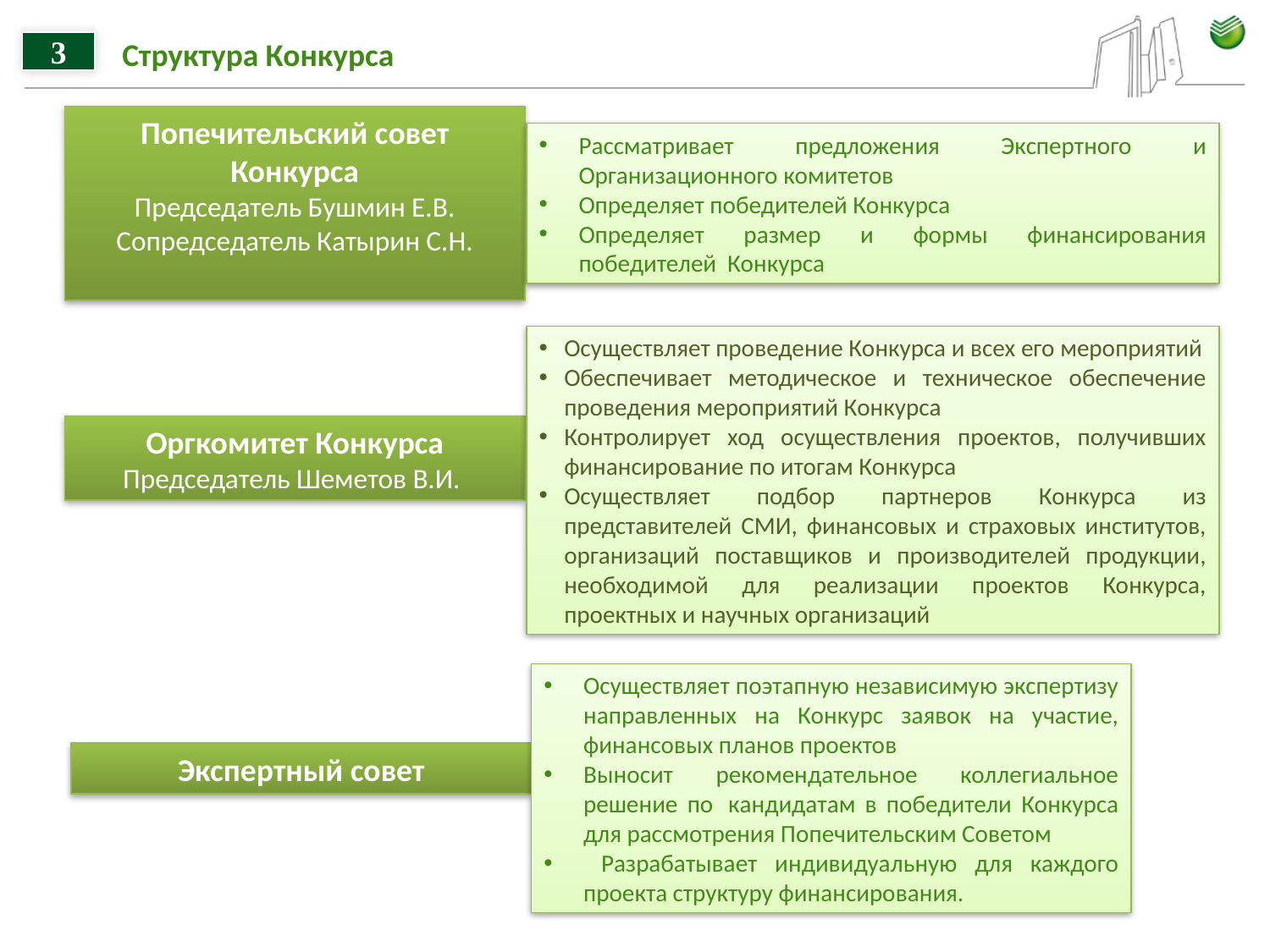

3
# Структура Конкурса
Попечительский совет Конкурса
Председатель Бушмин Е.В.
Сопредседатель Катырин С.Н.

Рассматривает предложения Экспертного и Организационного комитетов
Определяет победителей Конкурса
Определяет размер и формы финансирования победителей  Конкурса
Осуществляет проведение Конкурса и всех его мероприятий
Обеспечивает методическое и техническое обеспечение проведения мероприятий Конкурса
Контролирует ход осуществления проектов, получивших финансирование по итогам Конкурса
Осуществляет подбор партнеров Конкурса из представителей СМИ, финансовых и страховых институтов, организаций поставщиков и производителей продукции, необходимой для реализации проектов Конкурса, проектных и научных организаций
Оргкомитет Конкурса
Председатель Шеметов В.И.
Осуществляет поэтапную независимую экспертизу направленных на Конкурс заявок на участие, финансовых планов проектов
Выносит рекомендательное коллегиальное решение по  кандидатам в победители Конкурса для рассмотрения Попечительским Советом
 Разрабатывает индивидуальную для каждого проекта структуру финансирования.
Экспертный совет